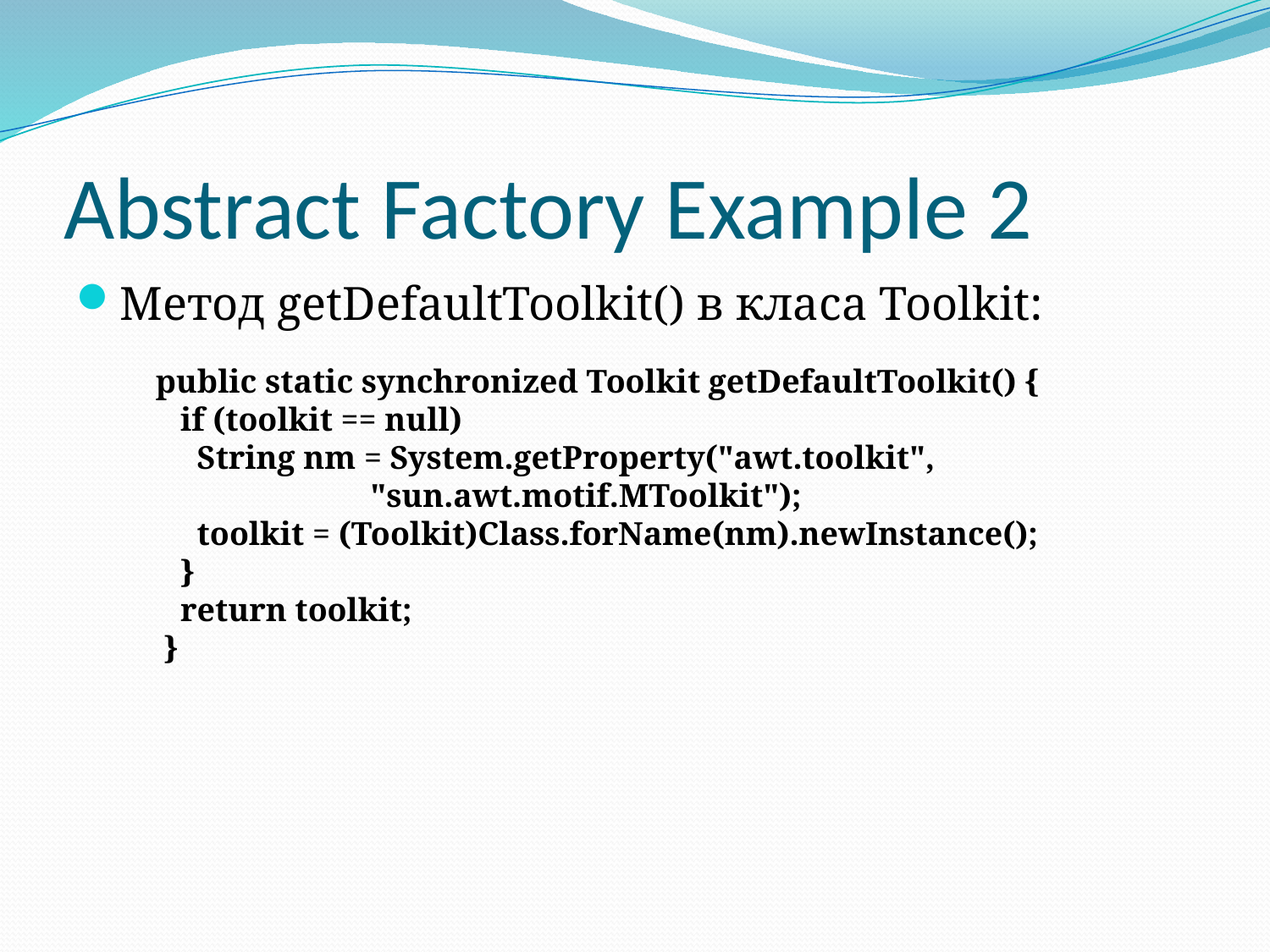

# Abstract Factory Example 2
Метод getDefaultToolkit() в класа Toolkit:
 public static synchronized Toolkit getDefaultToolkit() {
    if (toolkit == null)
      String nm = System.getProperty("awt.toolkit",
                           "sun.awt.motif.MToolkit");
      toolkit = (Toolkit)Class.forName(nm).newInstance();
    }
    return toolkit;
  }